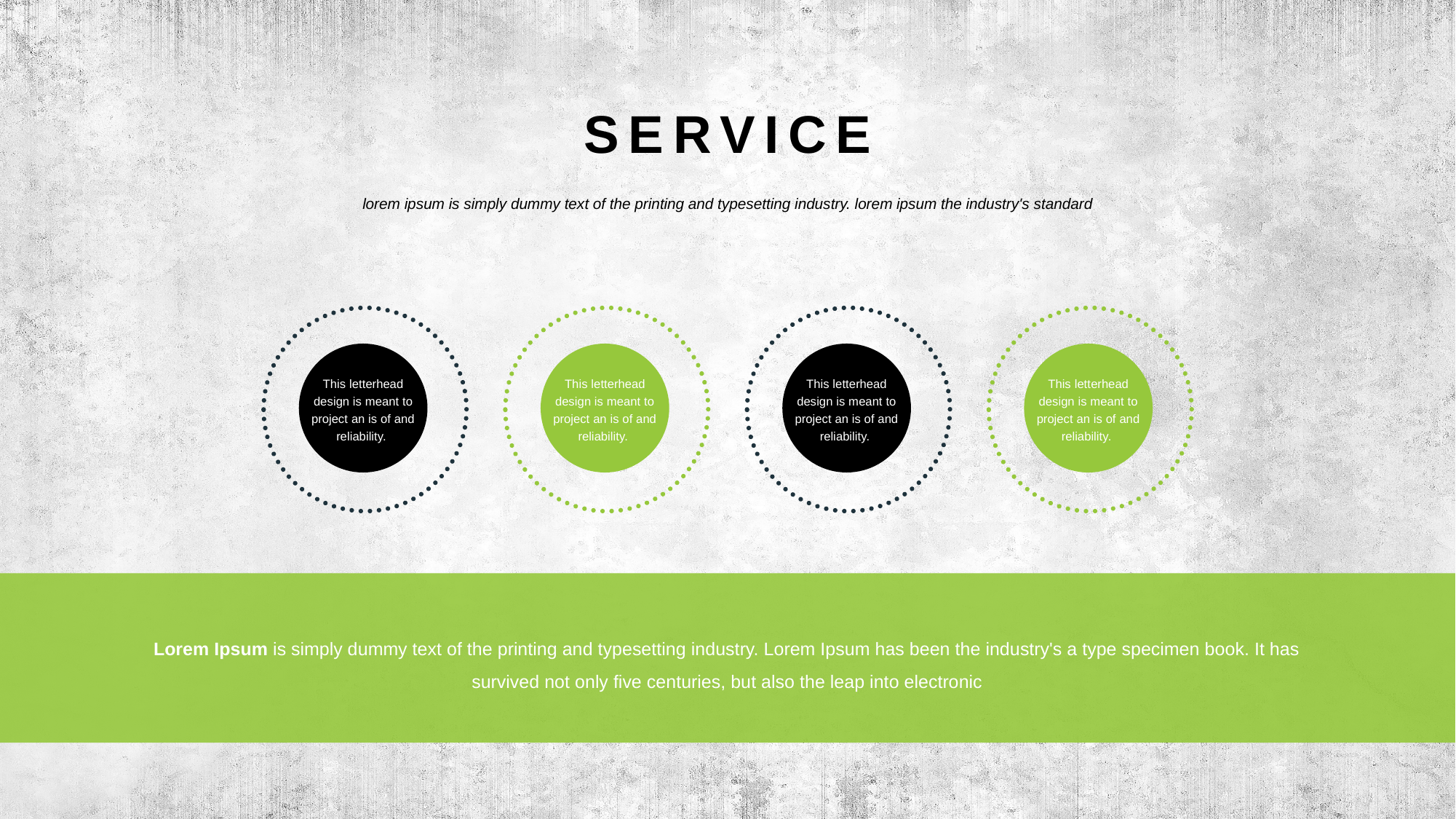

SERVICE
lorem ipsum is simply dummy text of the printing and typesetting industry. lorem ipsum the industry's standard

This letterhead design is meant to project an is of and reliability.

This letterhead design is meant to project an is of and reliability.

This letterhead design is meant to project an is of and reliability.

This letterhead design is meant to project an is of and reliability.

Lorem Ipsum is simply dummy text of the printing and typesetting industry. Lorem Ipsum has been the industry's a type specimen book. It has survived not only five centuries, but also the leap into electronic